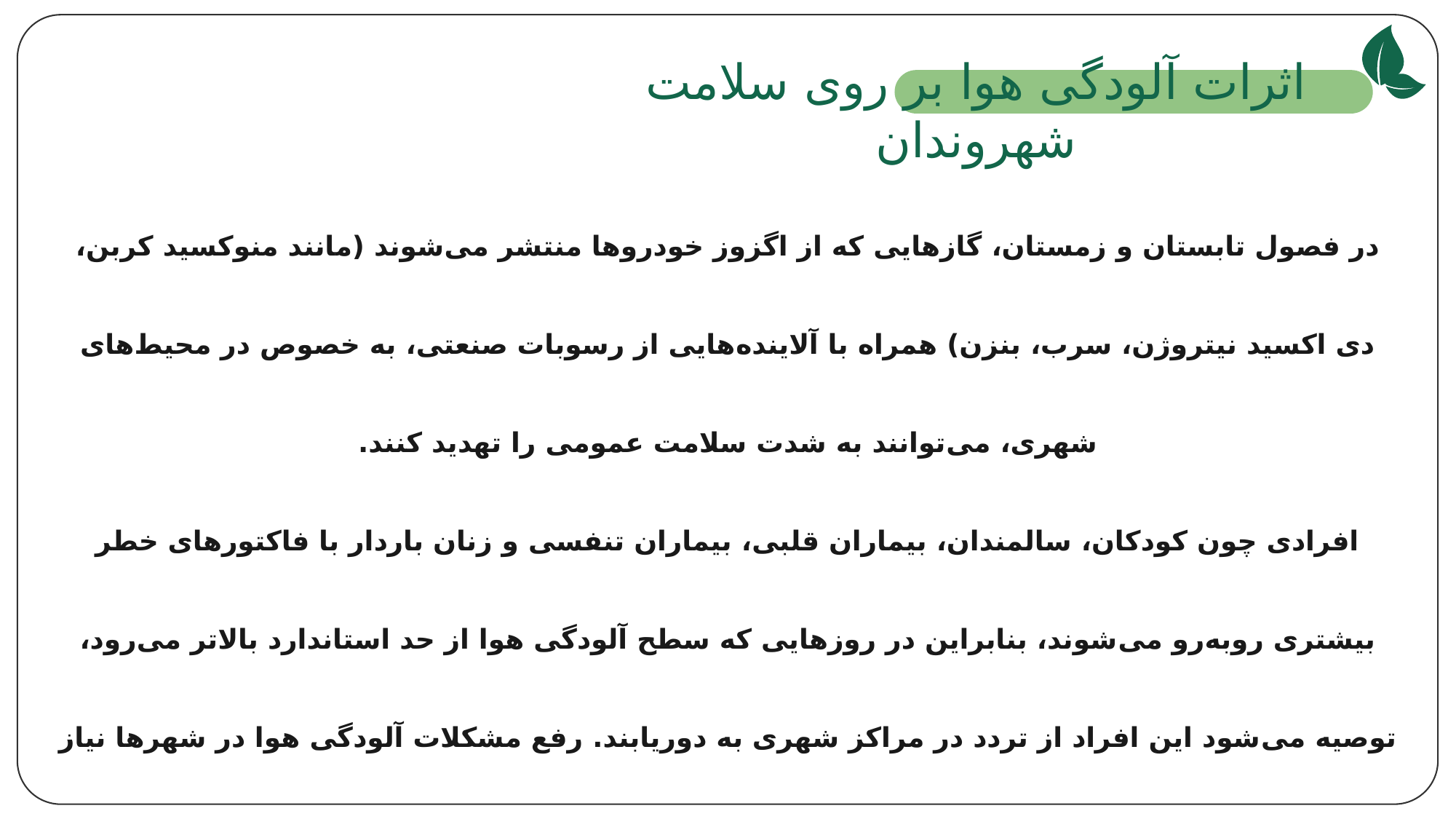

اثرات آلودگی هوا بر روی سلامت شهروندان
در فصول تابستان و زمستان، گازهایی که از اگزوز خودروها منتشر می‌شوند (مانند منوکسید کربن، دی اکسید نیتروژن، سرب، بنزن) همراه با آلاینده‌هایی از رسوبات صنعتی، به خصوص در محیط‌های شهری، می‌توانند به شدت سلامت عمومی را تهدید کنند.
افرادی چون کودکان، سالمندان، بیماران قلبی، بیماران تنفسی و زنان باردار با فاکتورهای خطر بیشتری روبه‌رو می‌شوند، بنابراین در روزهایی که سطح آلودگی هوا از حد استاندارد بالاتر می‌رود، توصیه می‌شود این افراد از تردد در مراکز شهری به دوریابند. رفع مشکلات آلودگی هوا در شهرها نیاز به سیاست‌های درست حمل و نقل دارد، به‌عنوان مثال، سرمایه‌گذاری مناسب در حوزه حمل‌ونقل عمومی می‌تواند کمک کند تا تردد خودروهای شخصی در طول روز به حداقل برسد.